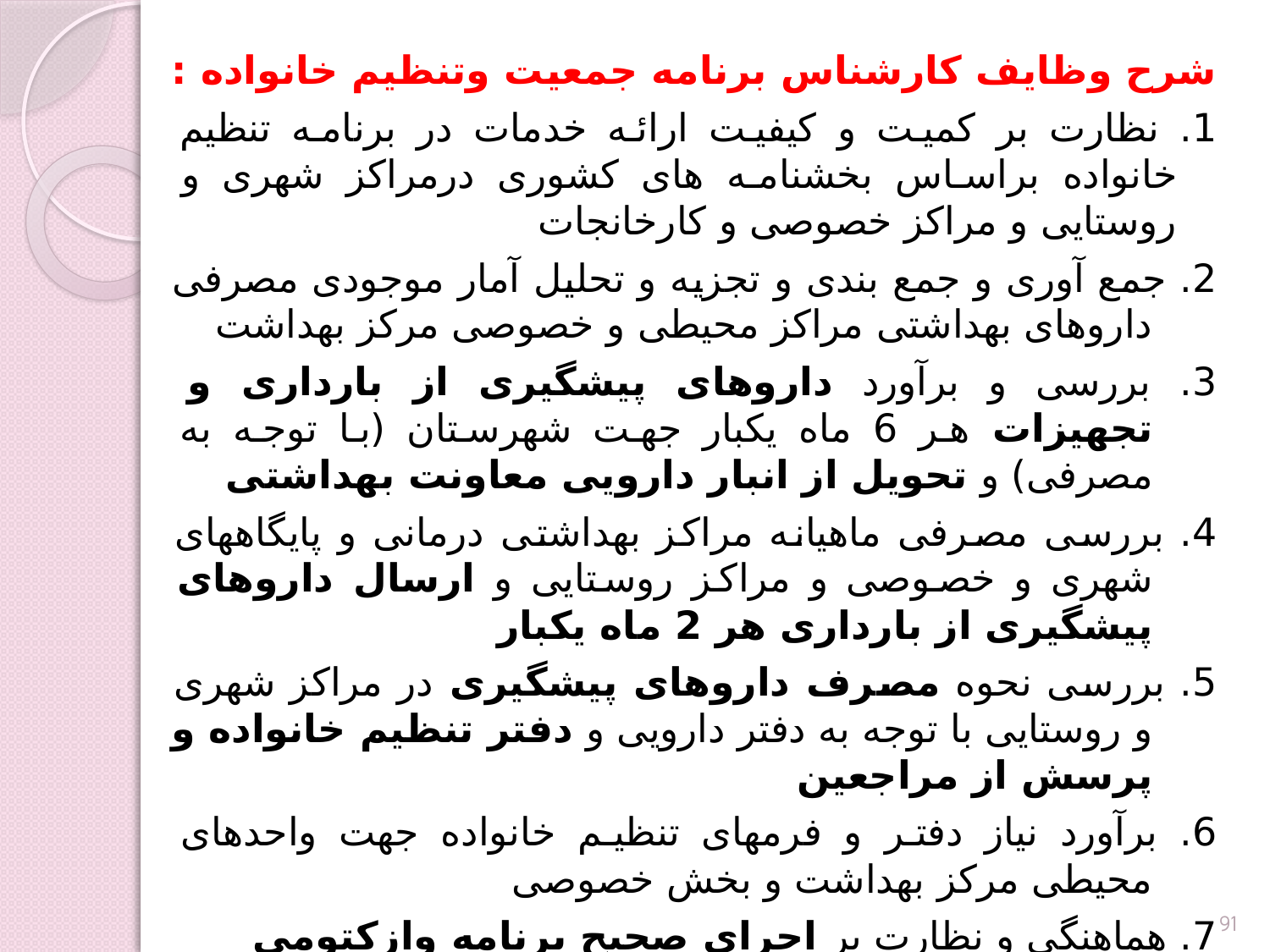

شرح وظايف کارشناس برنامه جمعيت وتنظيم خانواده :
1. نظارت بر کميت و کيفيت ارائه خدمات در برنامه تنظيم خانواده براساس بخشنامه های کشوری درمراکز شهری و روستايی و مراکز خصوصی و کارخانجات
2. جمع آوری و جمع بندی و تجزيه و تحليل آمار موجودی مصرفی داروهای بهداشتی مراکز محيطی و خصوصی مرکز بهداشت
3. بررسی و برآورد داروهای پيشگيری از بارداری و تجهيزات هر 6 ماه يکبار جهت شهرستان (با توجه به مصرفی) و تحويل از انبار دارويی معاونت بهداشتی
4. بررسی مصرفی ماهيانه مراکز بهداشتی درمانی و پايگاههای شهری و خصوصی و مراکز روستايی و ارسال داروهای پيشگيری از بارداری هر 2 ماه يکبار
5. بررسی نحوه مصرف داروهای پيشگيری در مراکز شهری و روستايی با توجه به دفتر دارويی و دفتر تنظيم خانواده و پرسش از مراجعين
6. برآورد نياز دفتر و فرمهای تنظيم خانواده جهت واحدهای محيطی مرکز بهداشت و بخش خصوصی
7. هماهنگی و نظارت بر اجرای صحيح برنامه وازکتومی
8. پيگيری در جهت خريد و ارسال دارو وتجهيزات جهت برنامه وازکتومی
9. حضور به عنوان مشاور در برنامه T.L و Vas

91